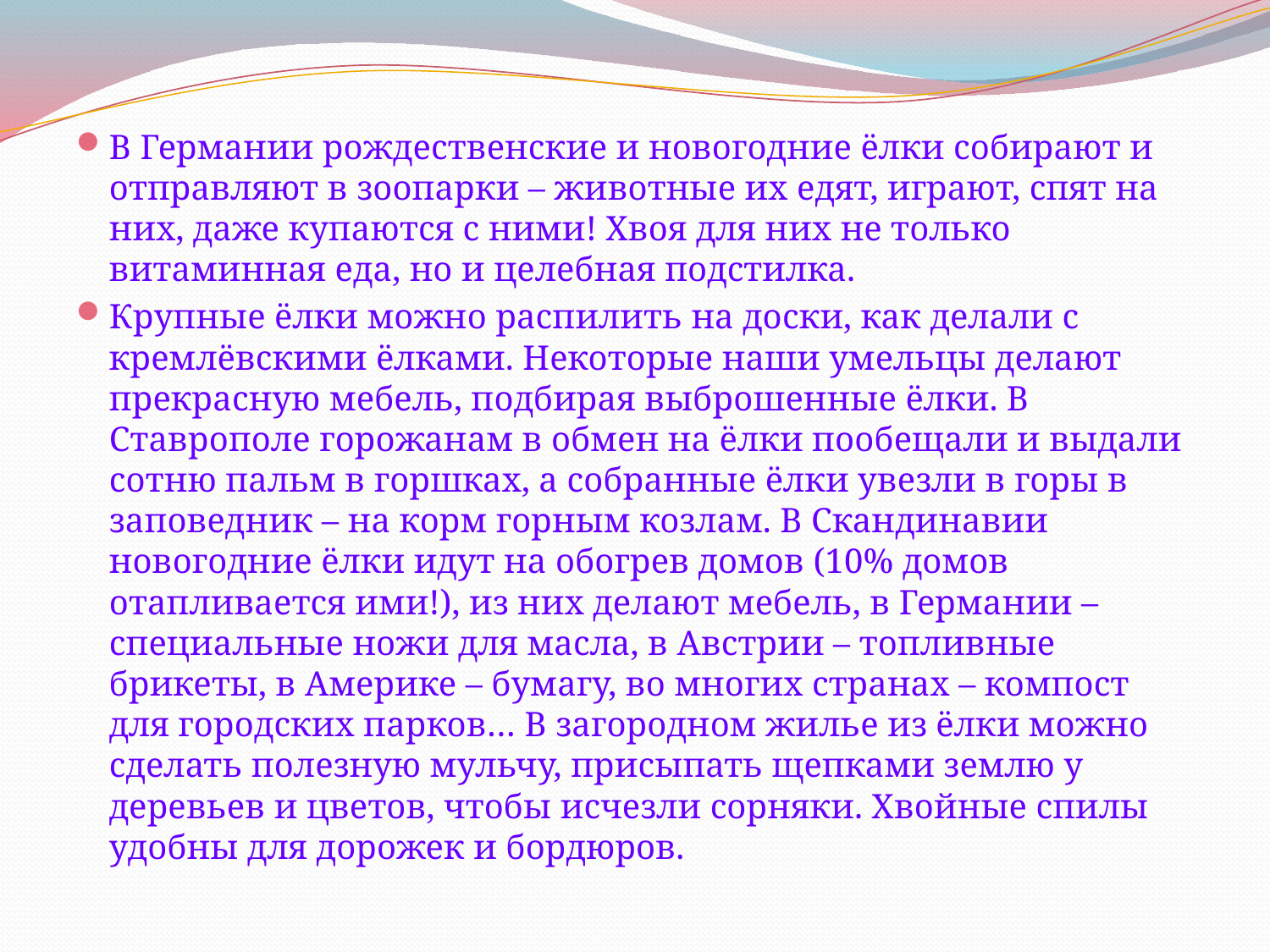

#
В Германии рождественские и новогодние ёлки собирают и отправляют в зоопарки – животные их едят, играют, спят на них, даже купаются с ними! Хвоя для них не только витаминная еда, но и целебная подстилка.
Крупные ёлки можно распилить на доски, как делали с кремлёвскими ёлками. Некоторые наши умельцы делают прекрасную мебель, подбирая выброшенные ёлки. В Ставрополе горожанам в обмен на ёлки пообещали и выдали сотню пальм в горшках, а собранные ёлки увезли в горы в заповедник – на корм горным козлам. В Скандинавии новогодние ёлки идут на обогрев домов (10% домов отапливается ими!), из них делают мебель, в Германии – специальные ножи для масла, в Австрии – топливные брикеты, в Америке – бумагу, во многих странах – компост для городских парков… В загородном жилье из ёлки можно сделать полезную мульчу, присыпать щепками землю у деревьев и цветов, чтобы исчезли сорняки. Хвойные спилы удобны для дорожек и бордюров.